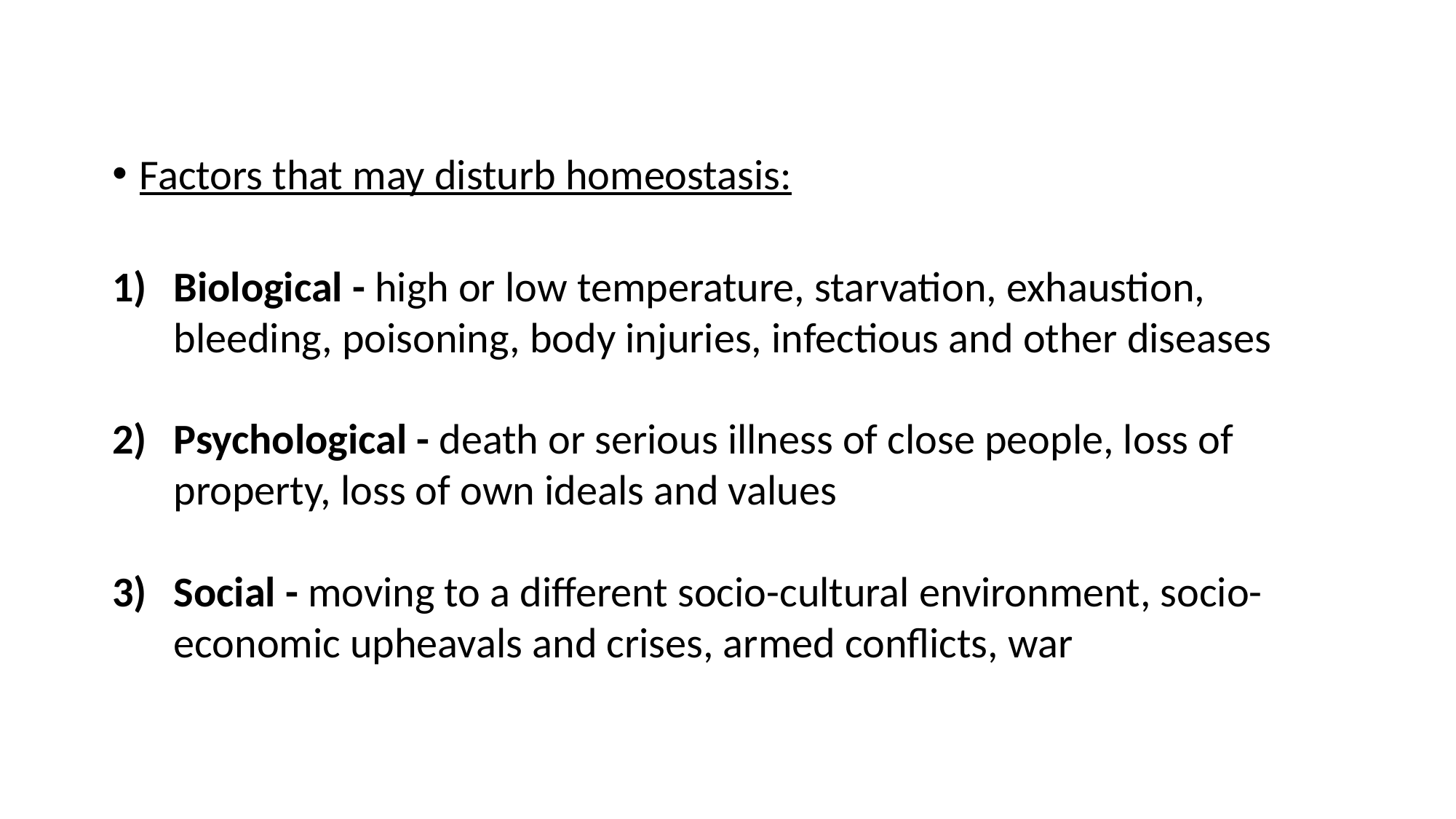

Factors that may disturb homeostasis:

Biological - high or low temperature, starvation, exhaustion, bleeding, poisoning, body injuries, infectious and other diseases

Psychological - death or serious illness of close people, loss of property, loss of own ideals and values

Social - moving to a different socio-cultural environment, socio-economic upheavals and crises, armed conflicts, war